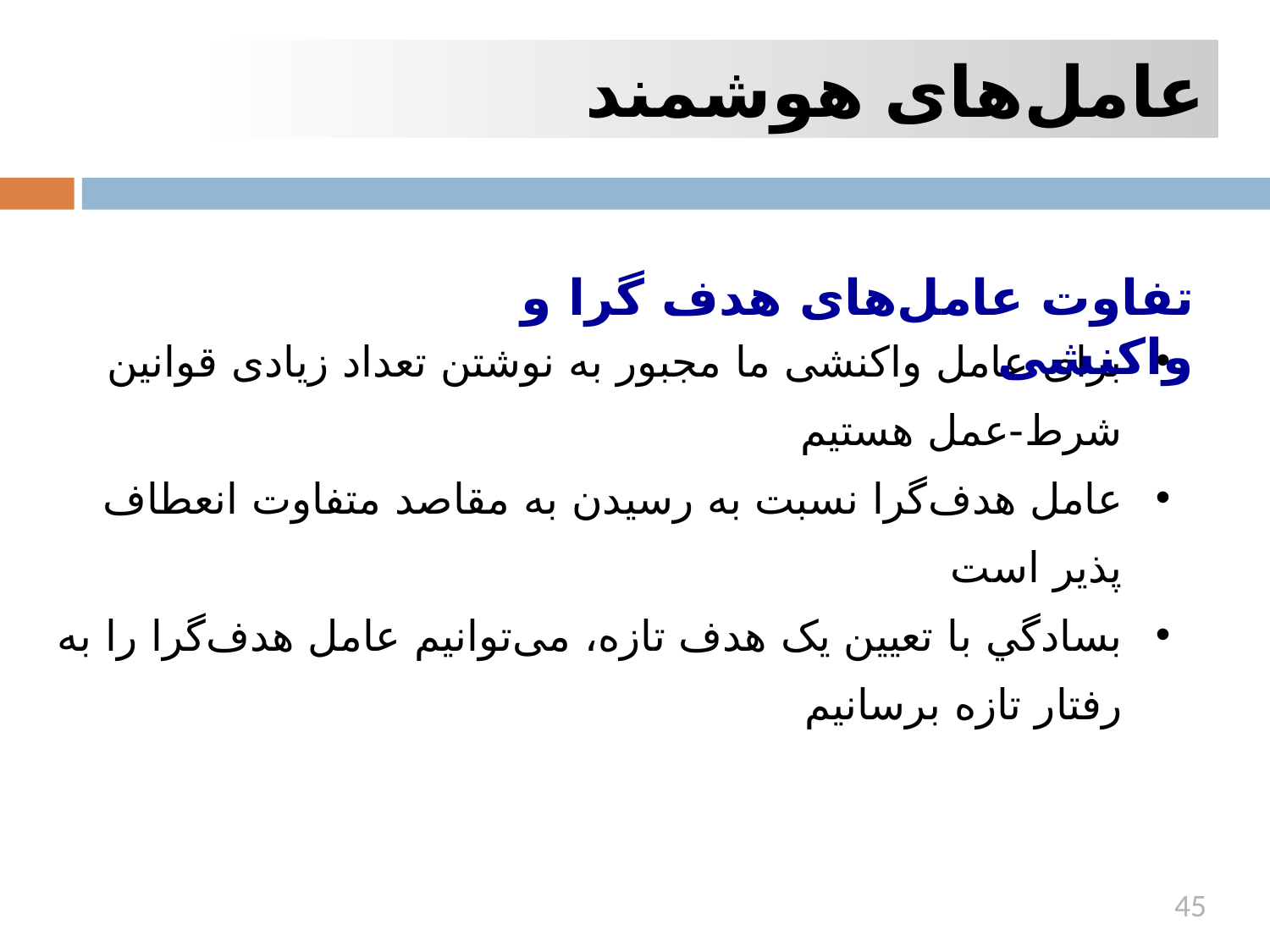

عامل‌های هوشمند

برای عامل واکنشی ما مجبور به نوشتن تعداد زيادی قوانين شرط-عمل هستیم
عامل هدف‌گرا نسبت به رسيدن به مقاصد متفاوت انعطاف پذير است
بسادگي با تعيين يک هدف تازه، می‌توانيم عامل هدف‌گرا را به رفتار تازه برسانيم

تفاوت عامل‌های هدف گرا و واکنشی
45